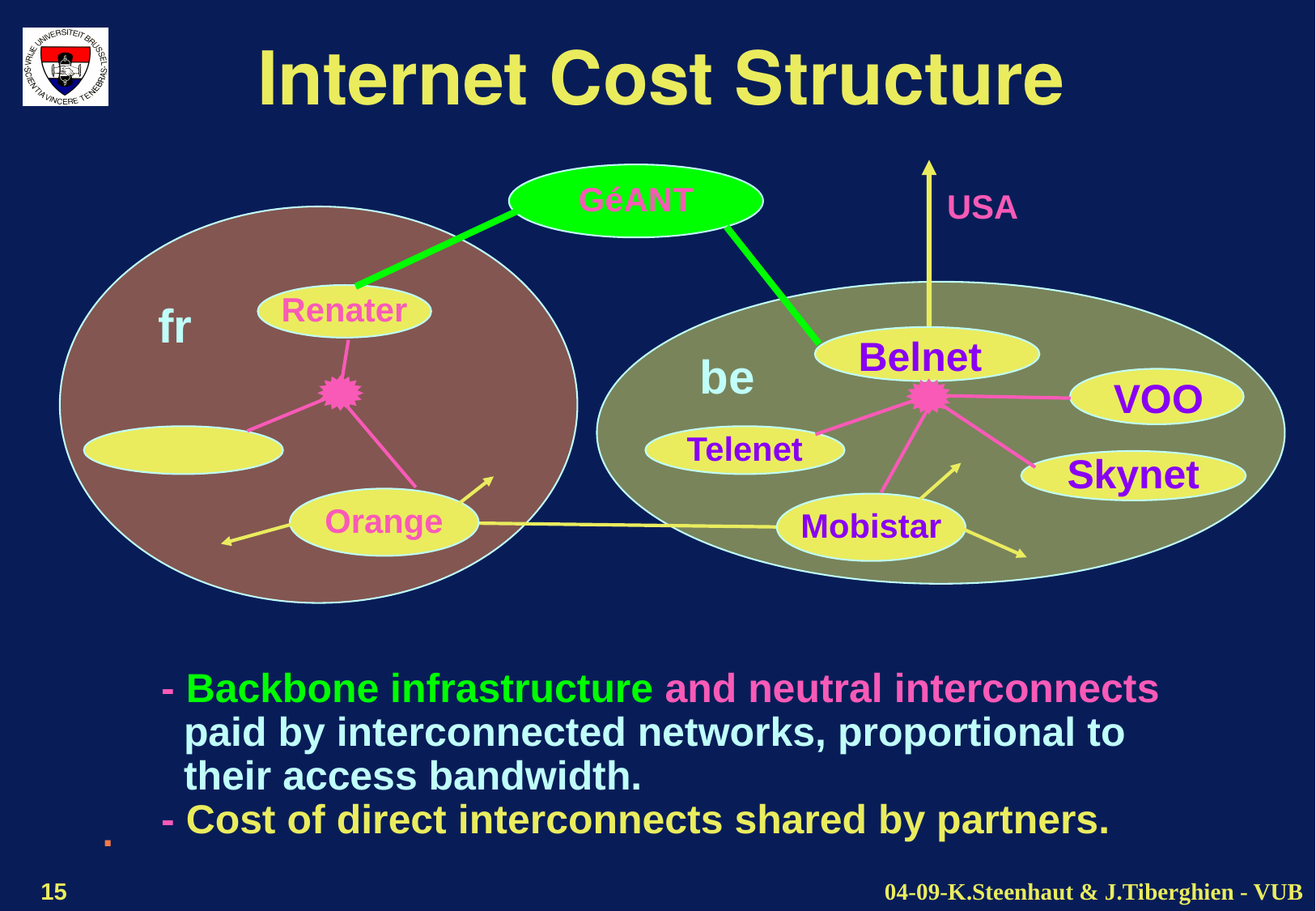

# Internet Cost Structure

GéANT
USA

Renater
fr

Belnet

be

VOO

Telenet
Skynet

Orange
Mobistar

- Backbone infrastructure and neutral interconnects
  paid by interconnected networks, proportional to
  their access bandwidth.
- Cost of direct interconnects shared by partners.
.
15